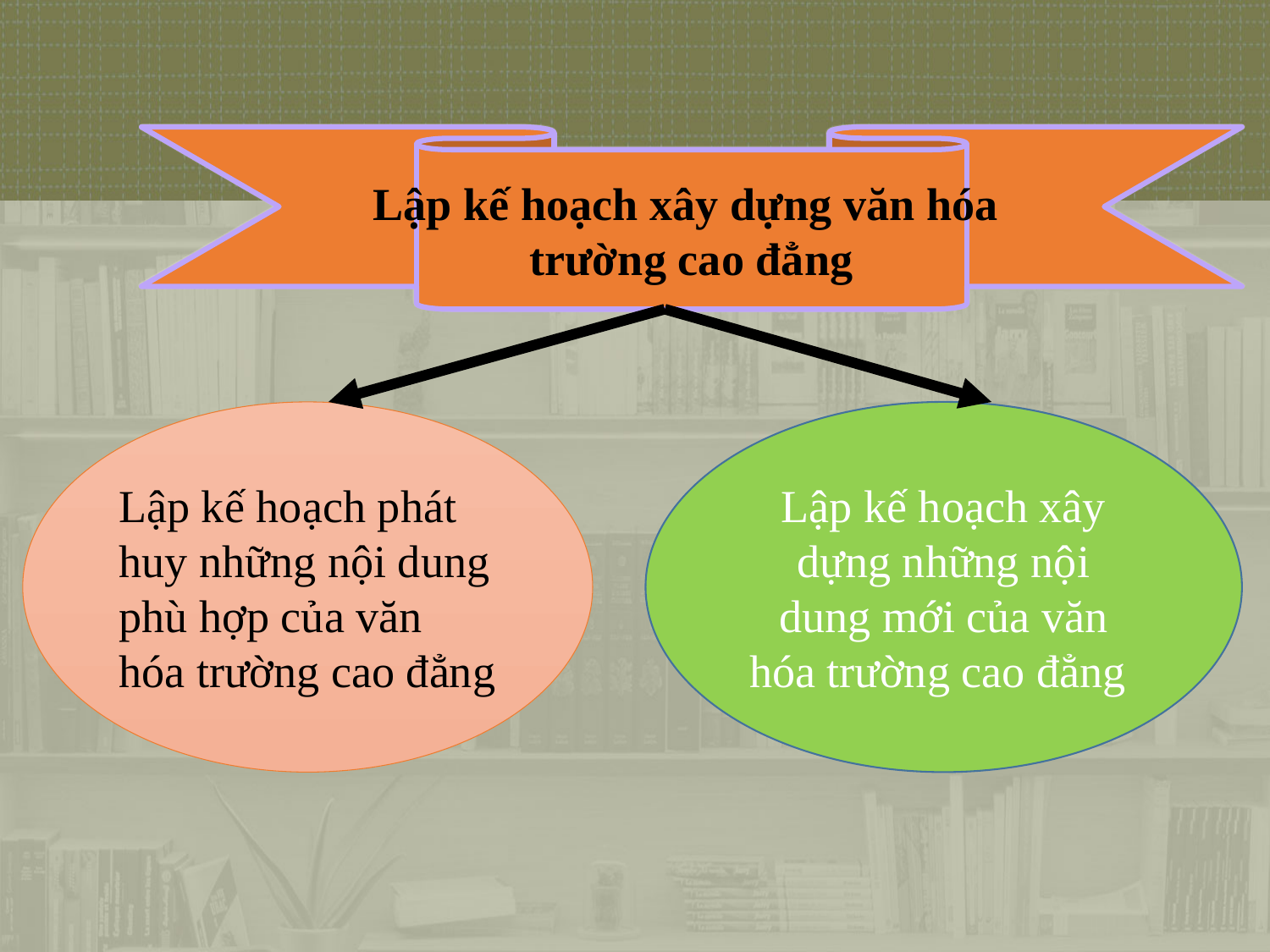

Lập kế hoạch xây dựng văn hóa
trường cao đẳng

Lập kế hoạch phát huy những nội dung phù hợp của văn hóa trường cao đẳng
Lập kế hoạch xây dựng những nội dung mới của văn hóa trường cao đẳng